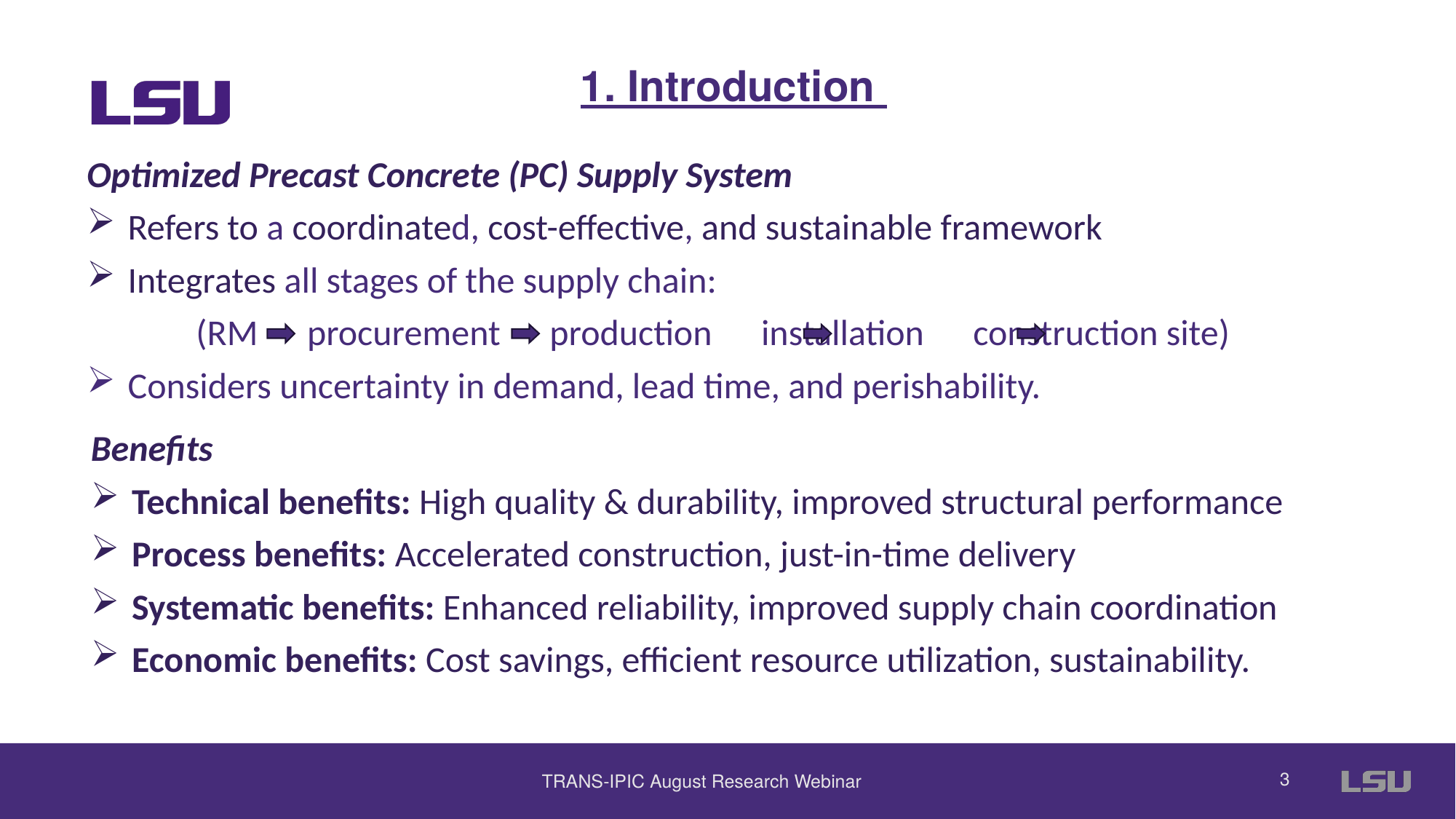

1. Introduction
Optimized Precast Concrete (PC) Supply System
Refers to a coordinated, cost-effective, and sustainable framework
Integrates all stages of the supply chain:
	(RM      procurement      production      installation      construction site)
Considers uncertainty in demand, lead time, and perishability.

Benefits
Technical benefits: High quality & durability, improved structural performance
Process benefits: Accelerated construction, just-in-time delivery
Systematic benefits: Enhanced reliability, improved supply chain coordination
Economic benefits: Cost savings, efficient resource utilization, sustainability.
TRANS-IPIC August Research Webinar
3